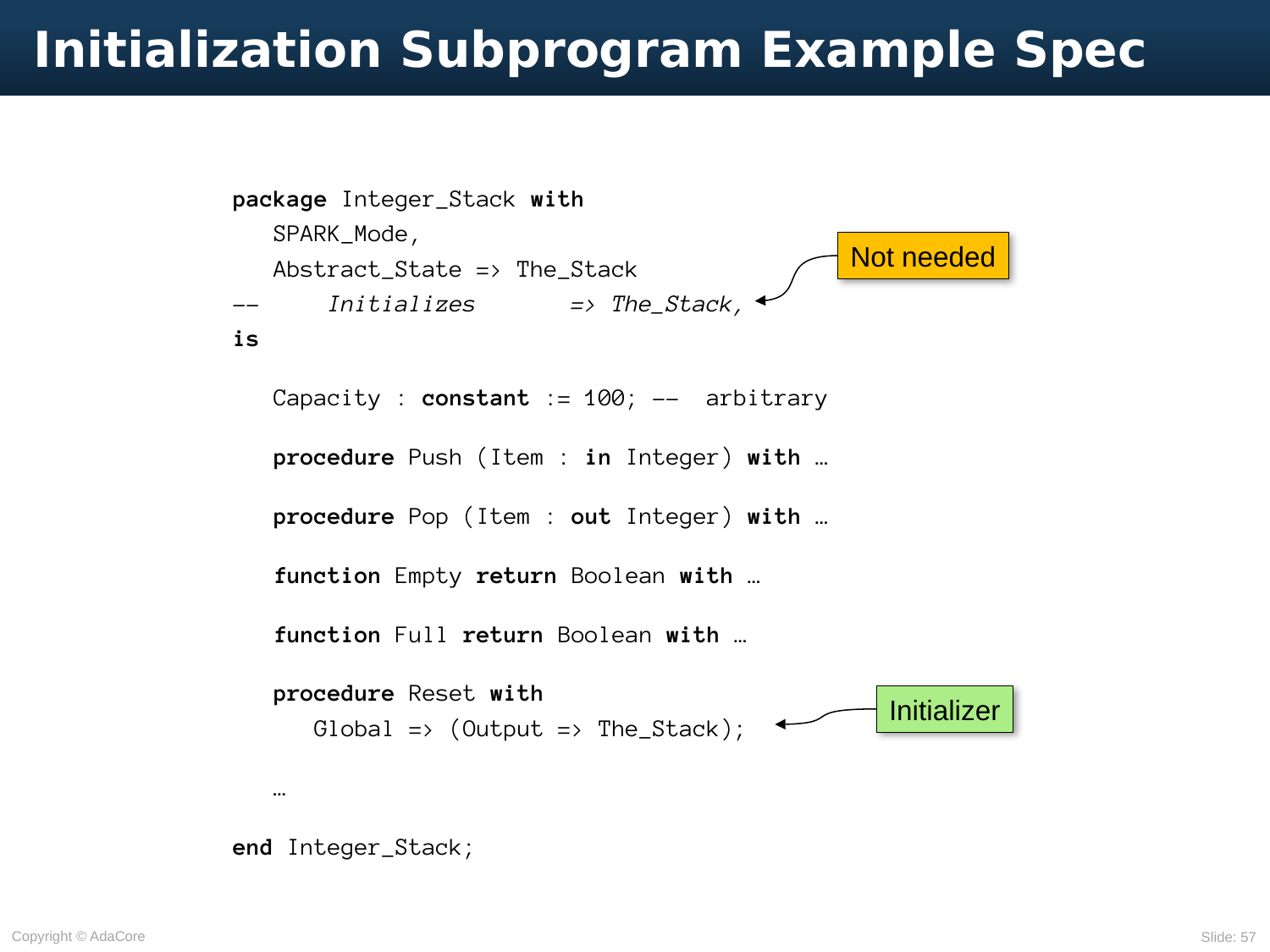

# Initialization Subprogram Example Spec
package Integer_Stack with
   SPARK_Mode,
   Abstract_State => The_Stack
--     Initializes       => The_Stack,
is

   Capacity : constant := 100; --  arbitrary

   procedure Push (Item : in Integer) with …

   procedure Pop (Item : out Integer) with …

   function Empty return Boolean with …

   function Full return Boolean with …

   procedure Reset with
      Global => (Output => The_Stack);

   …

end Integer_Stack;
Not needed

Initializer